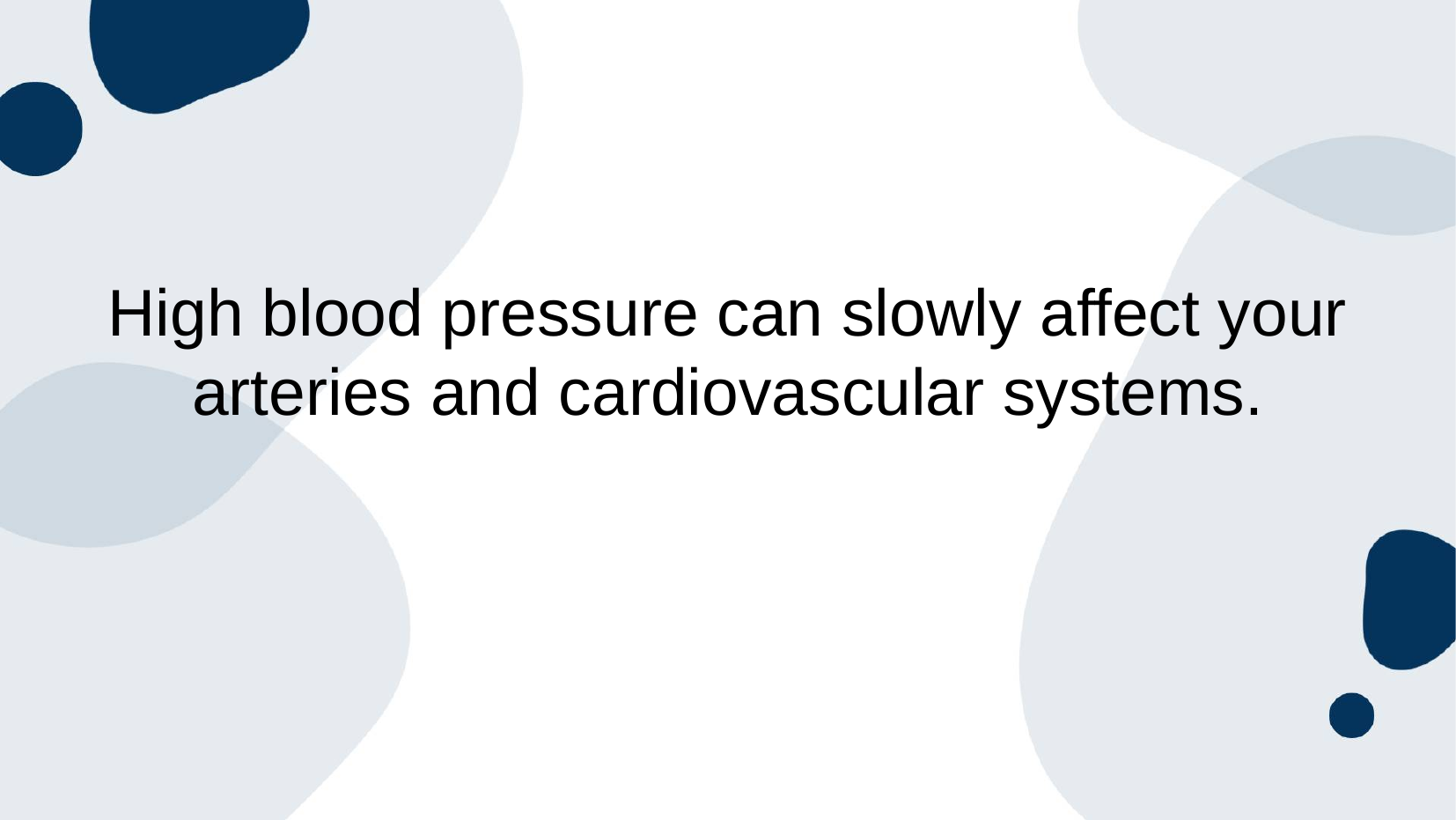

High blood pressure can slowly affect your arteries and cardiovascular systems.